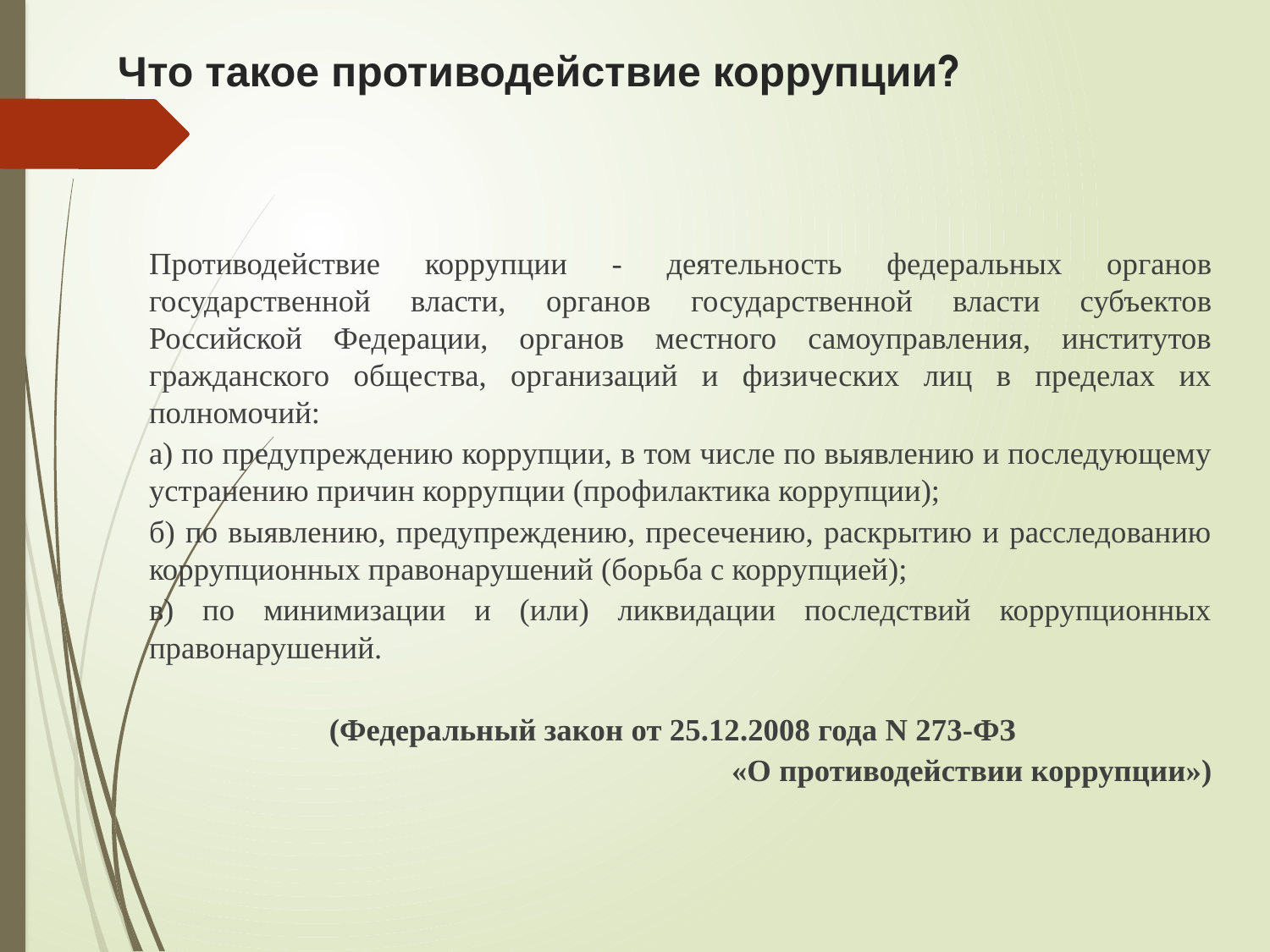

# Что такое противодействие коррупции?

Противодействие коррупции - деятельность федеральных органов государственной власти, органов государственной власти субъектов Российской Федерации, органов местного самоуправления, институтов гражданского общества, организаций и физических лиц в пределах их полномочий:
а) по предупреждению коррупции, в том числе по выявлению и последующему устранению причин коррупции (профилактика коррупции);
б) по выявлению, предупреждению, пресечению, раскрытию и расследованию коррупционных правонарушений (борьба с коррупцией);
в) по минимизации и (или) ликвидации последствий коррупционных правонарушений.

(Федеральный закон от 25.12.2008 года N 273-ФЗ
 «О противодействии коррупции»)